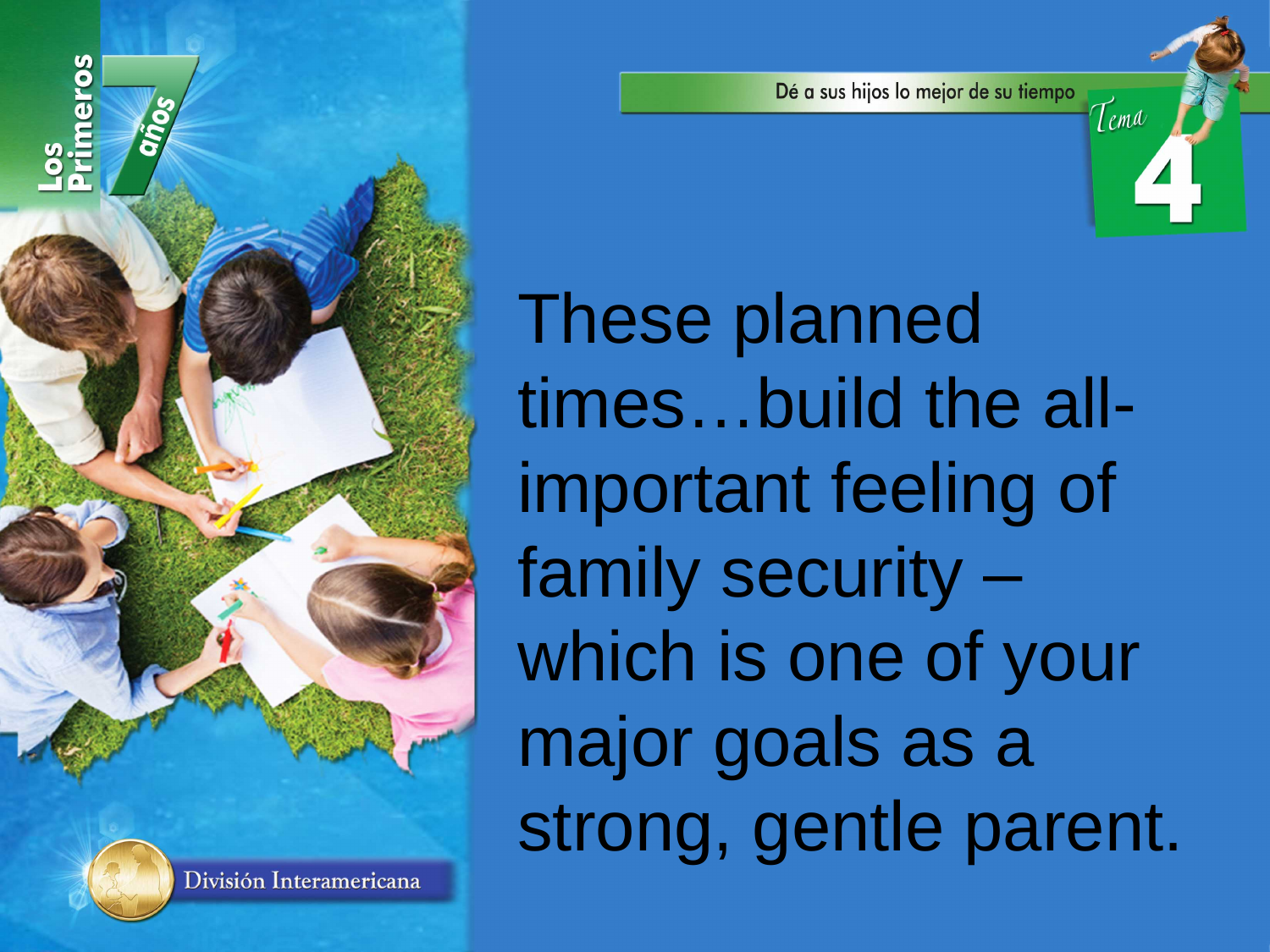

These planned times…build the all-important feeling of family security – which is one of your major goals as a strong, gentle parent.